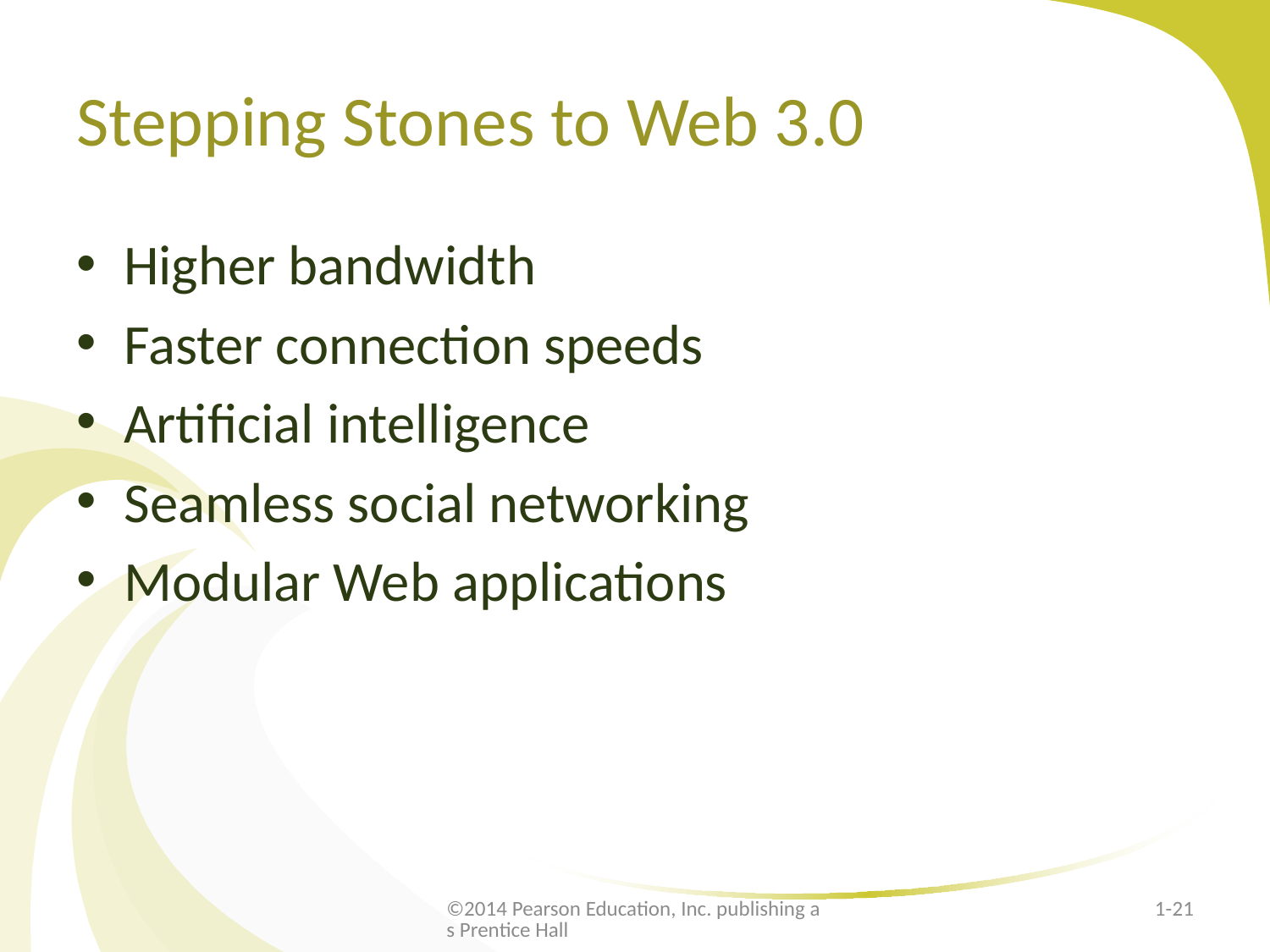

# Stepping Stones to Web 3.0
Higher bandwidth
Faster connection speeds
Artificial intelligence
Seamless social networking
Modular Web applications
©2014 Pearson Education, Inc. publishing as Prentice Hall
1-21